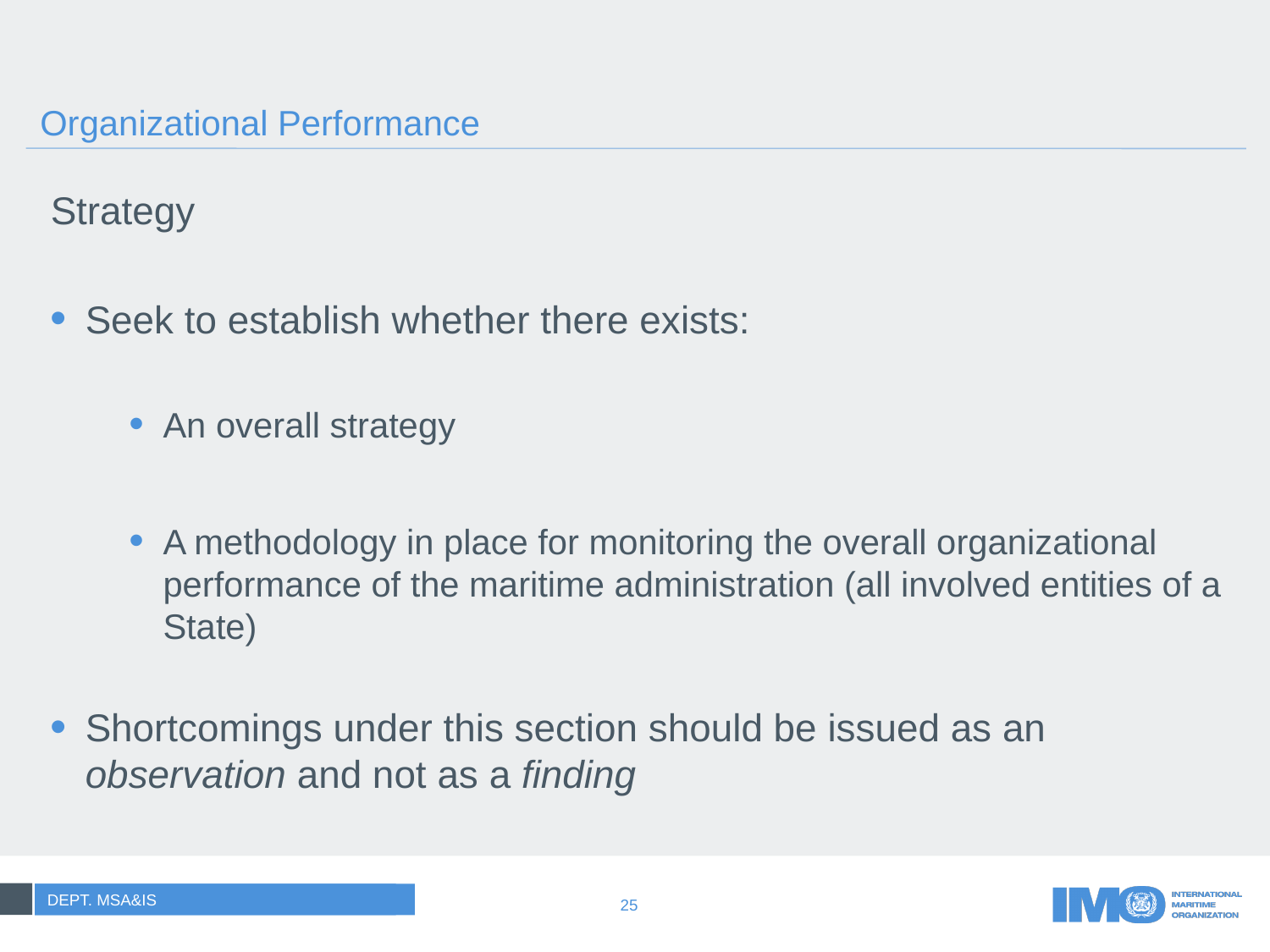

# Organizational Performance
Strategy

Seek to establish whether there exists:

An overall strategy

A methodology in place for monitoring the overall organizational performance of the maritime administration (all involved entities of a State)

Shortcomings under this section should be issued as an observation and not as a finding